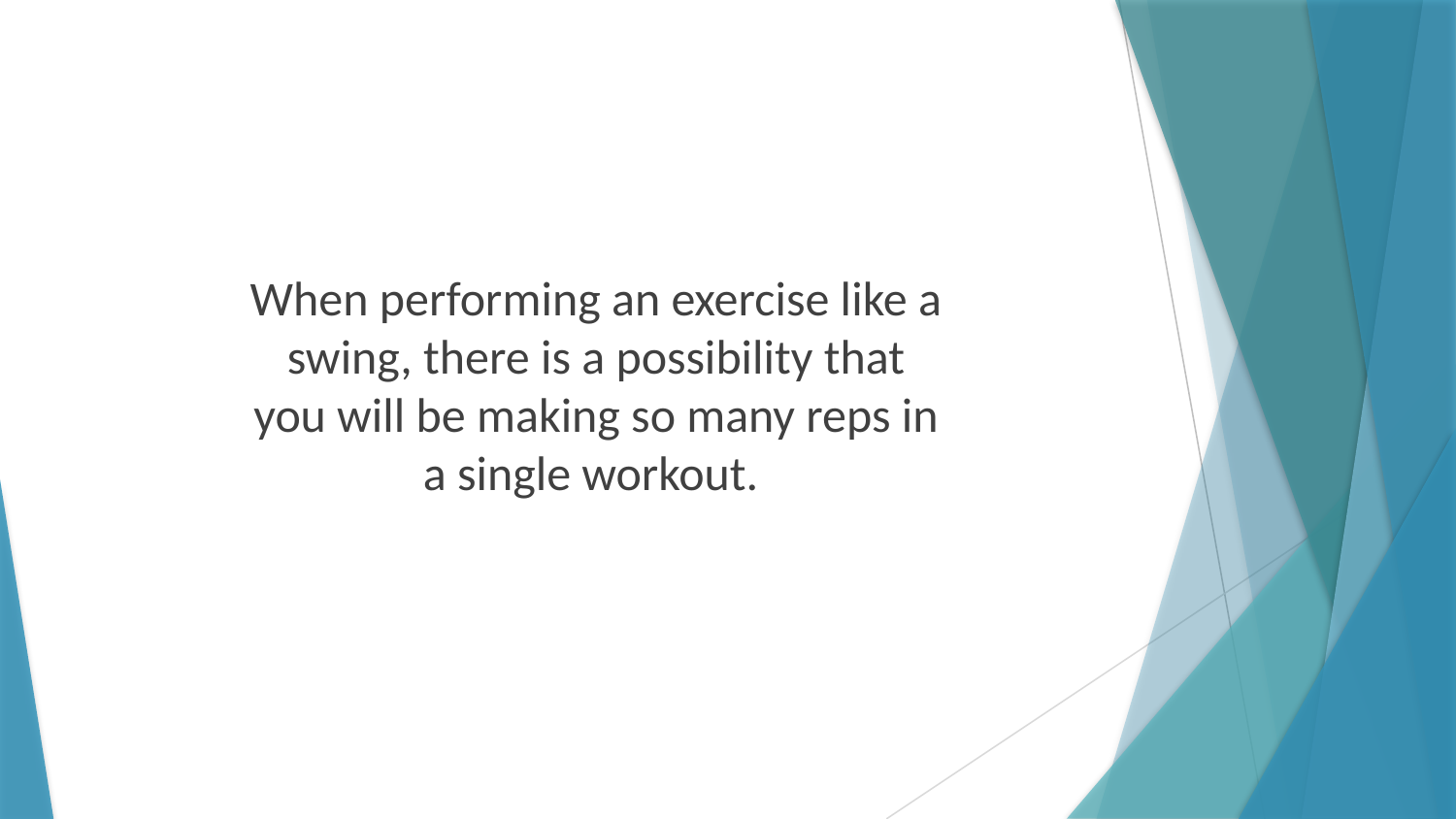

When performing an exercise like a swing, there is a possibility that you will be making so many reps in a single workout.